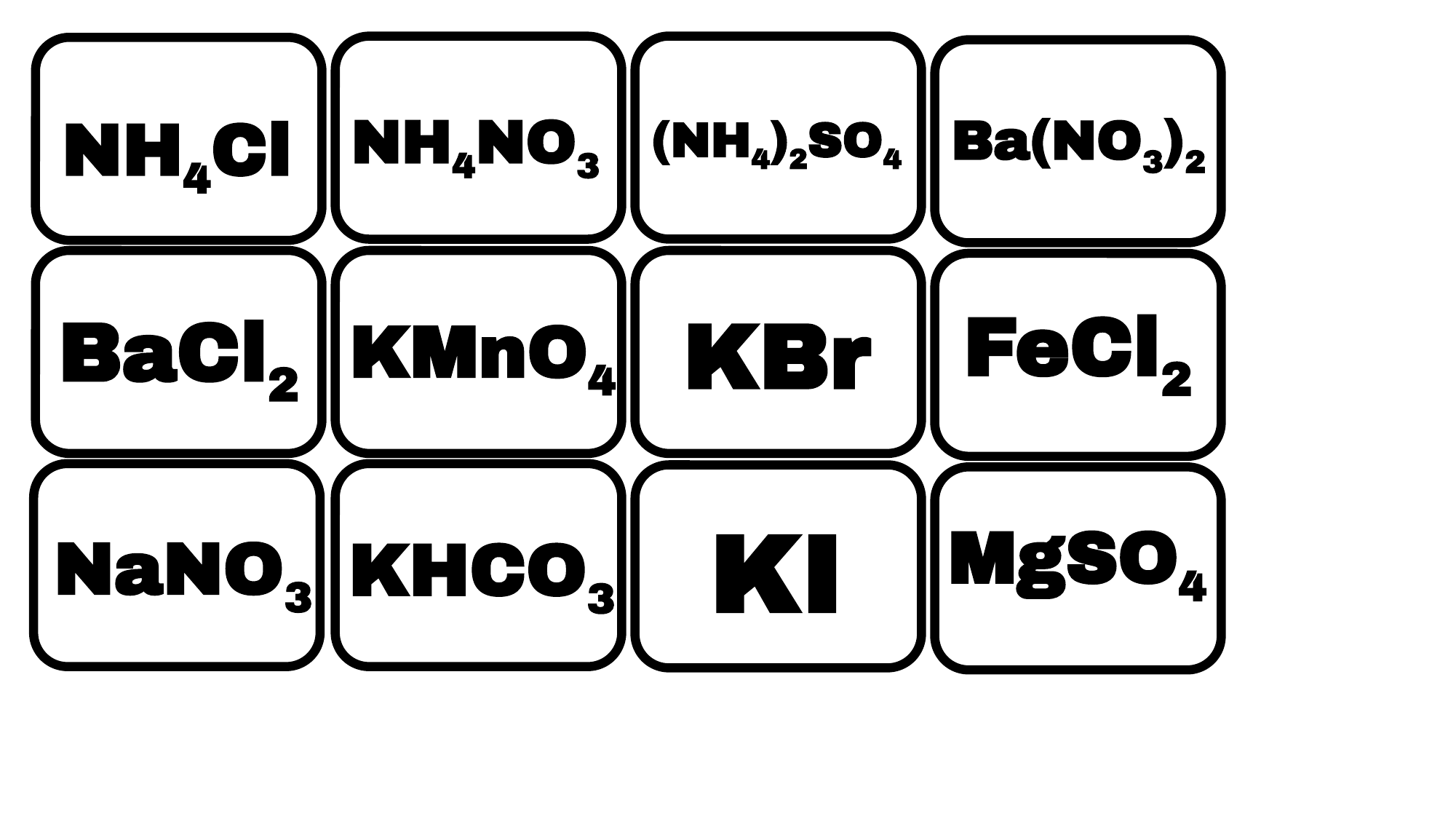

NH4NO3
NH4Cl
Ba(NO3)2
(NH4)2SO4

FeCl2
KBr
BaCl2
KMnO4

KI
MgSO4
NaNO3
KHCO3